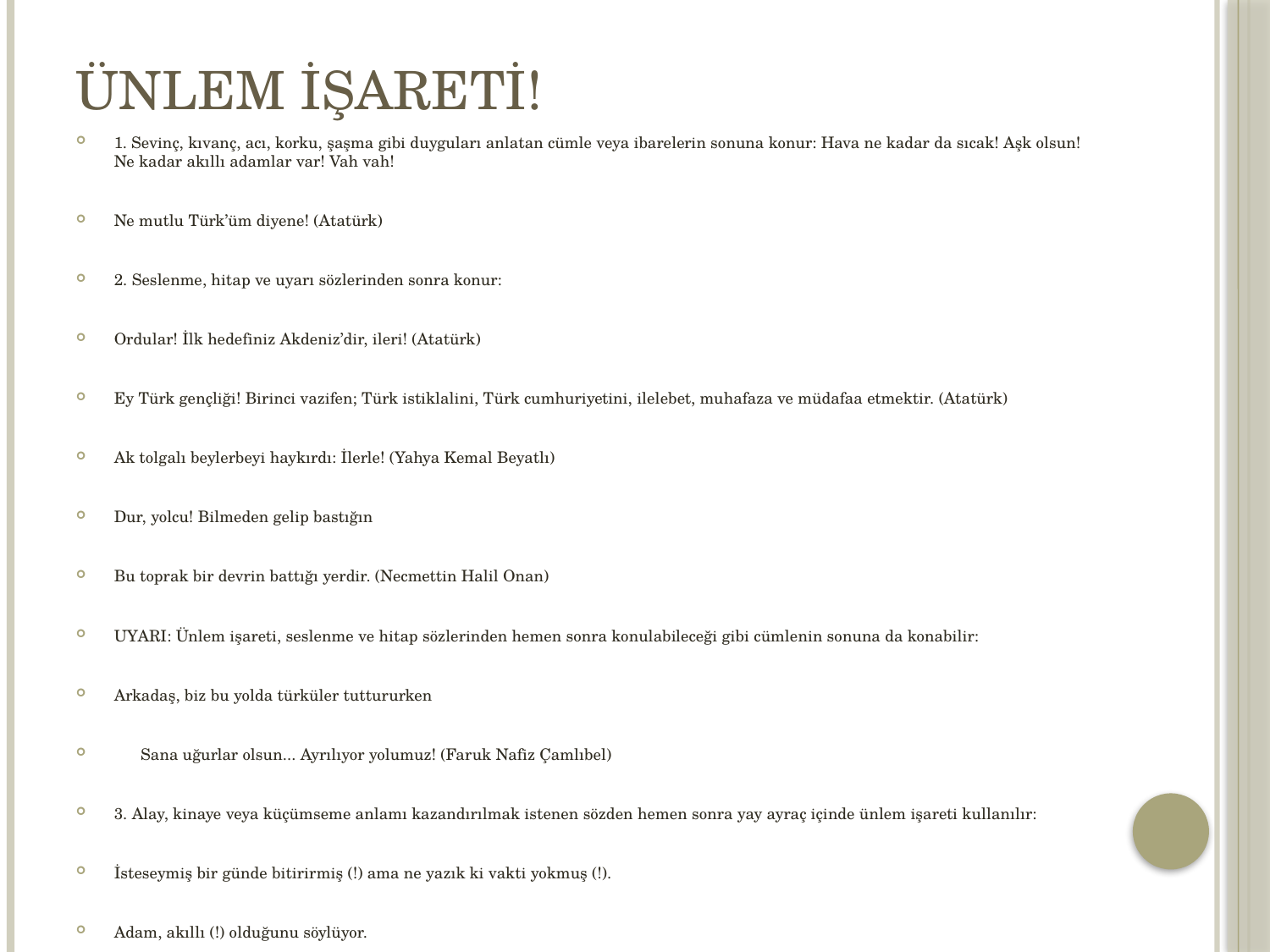

# ÜNLEM İŞARETİ!
1. Sevinç, kıvanç, acı, korku, şaşma gibi duyguları anlatan cümle veya ibarele­rin sonuna konur: Hava ne kadar da sıcak! Aşk olsun! Ne kadar akıllı adamlar var! Vah vah!

Ne mutlu Türk’üm diyene! (Atatürk)

2. Seslenme, hitap ve uyarı sözlerinden sonra konur:

Ordular! İlk hedefiniz Akdeniz’dir, ileri! (Atatürk)

Ey Türk gençliği! Birinci vazifen; Türk istiklalini, Türk cumhuriye­tini, ilelebet, muhafaza ve müdafaa etmektir. (Atatürk)

Ak tolgalı beylerbeyi haykırdı: İlerle! (Yahya Kemal Beyatlı)

Dur, yolcu! Bilmeden gelip bastığın

Bu toprak bir devrin battığı yerdir. (Necmettin Halil Onan)

UYARI: Ünlem işareti, seslenme ve hitap sözlerinden hemen sonra konulabi­leceği gibi cümlenin sonuna da konabilir:

Arkadaş, biz bu yolda türküler tuttururken

      Sana uğurlar olsun... Ayrılıyor yolumuz! (Faruk Nafiz Çamlıbel)

3. Alay, kinaye veya küçümseme anlamı kazandırılmak istenen sözden hemen sonra yay ayraç içinde ünlem işareti kullanılır:

İsteseymiş bir günde bitirirmiş (!) ama ne yazık ki vakti yokmuş (!).

Adam, akıllı (!) olduğunu söylüyor.